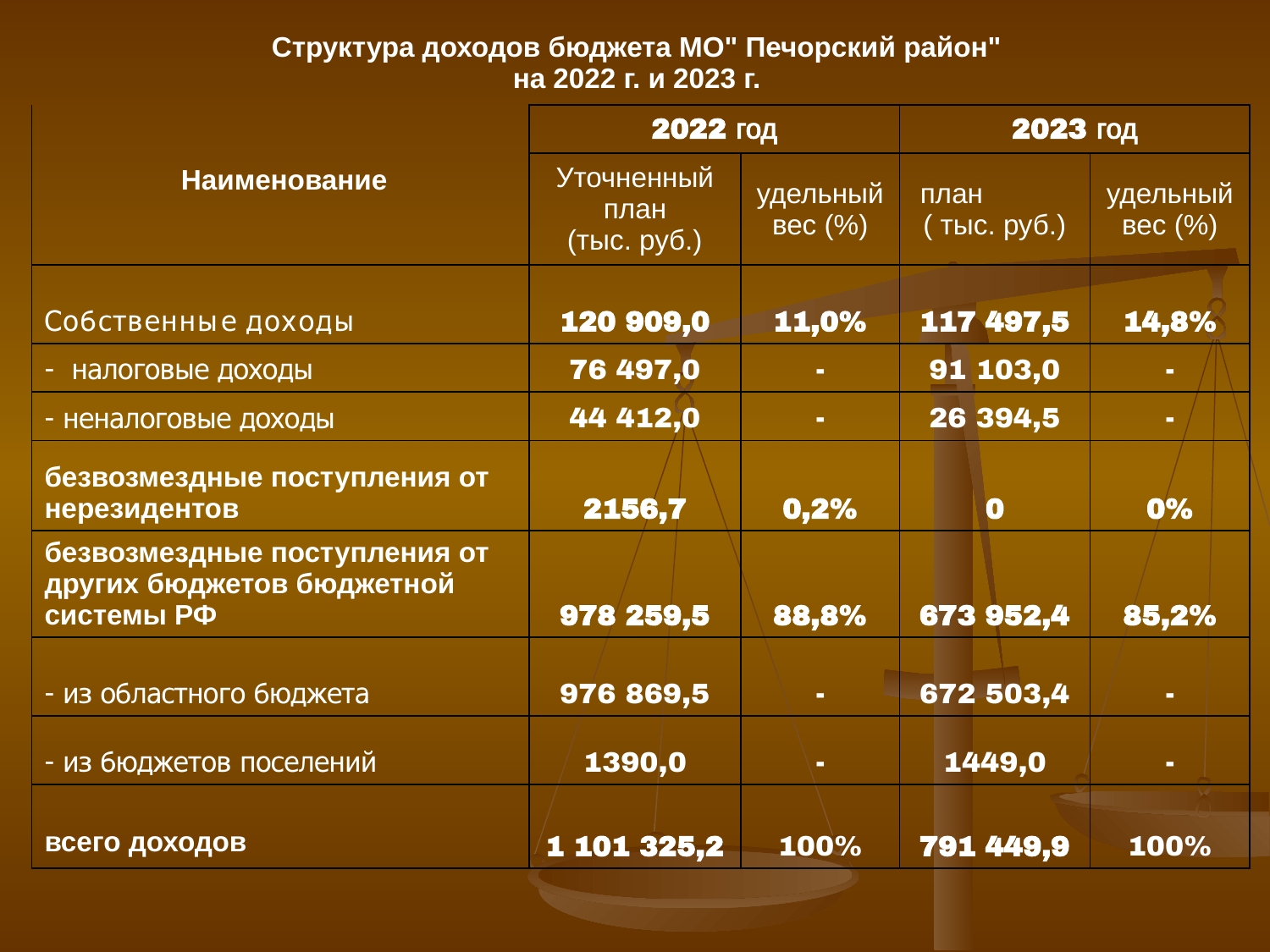

| Структура доходов бюджета МО" Печорский район" на 2022 г. и 2023 г. |  |  |  |  |
| --- | --- | --- | --- | --- |
| Наименование | 2022 год |  | 2023 год |  |
|  | Уточненный план (тыс. руб.) | удельный вес (%) | план ( тыс. руб.) | удельный вес (%) |
| Собственные доходы | 120 909,0 | 11,0% | 117 497,5 | 14,8% |
| - налоговые доходы | 76 497,0 | - | 91 103,0 | - |
| - неналоговые доходы | 44 412,0 | - | 26 394,5 | - |
| безвозмездные поступления от нерезидентов | 2156,7 | 0,2% | 0 | 0% |
| безвозмездные поступления от других бюджетов бюджетной системы РФ | 978 259,5 | 88,8% | 673 952,4 | 85,2% |
| - из областного бюджета | 976 869,5 | - | 672 503,4 | - |
| - из бюджетов поселений | 1390,0 | - | 1449,0 | - |
| всего доходов | 1 101 325,2 | 100% | 791 449,9 | 100% |